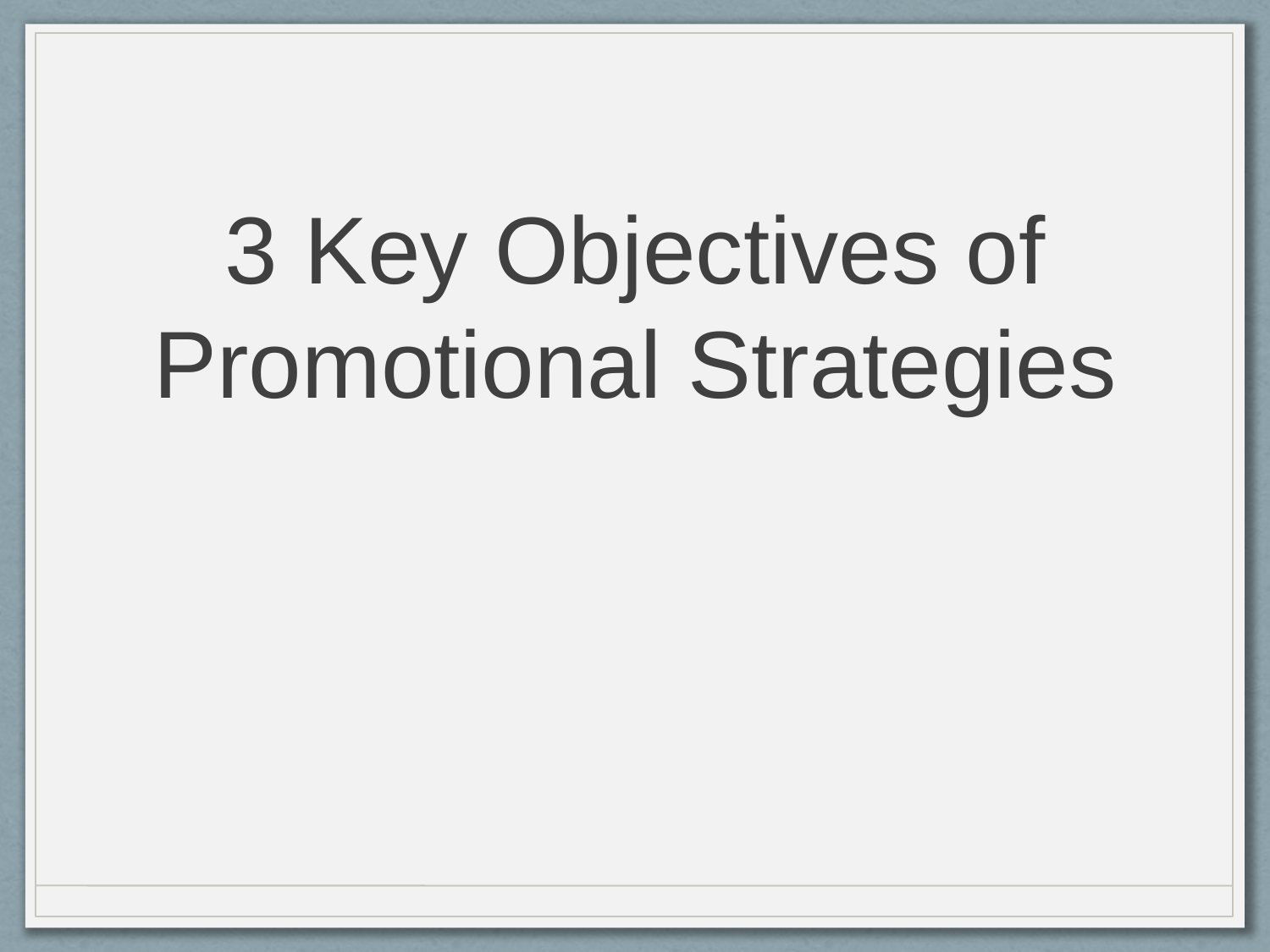

# 3 Key Objectives of Promotional Strategies